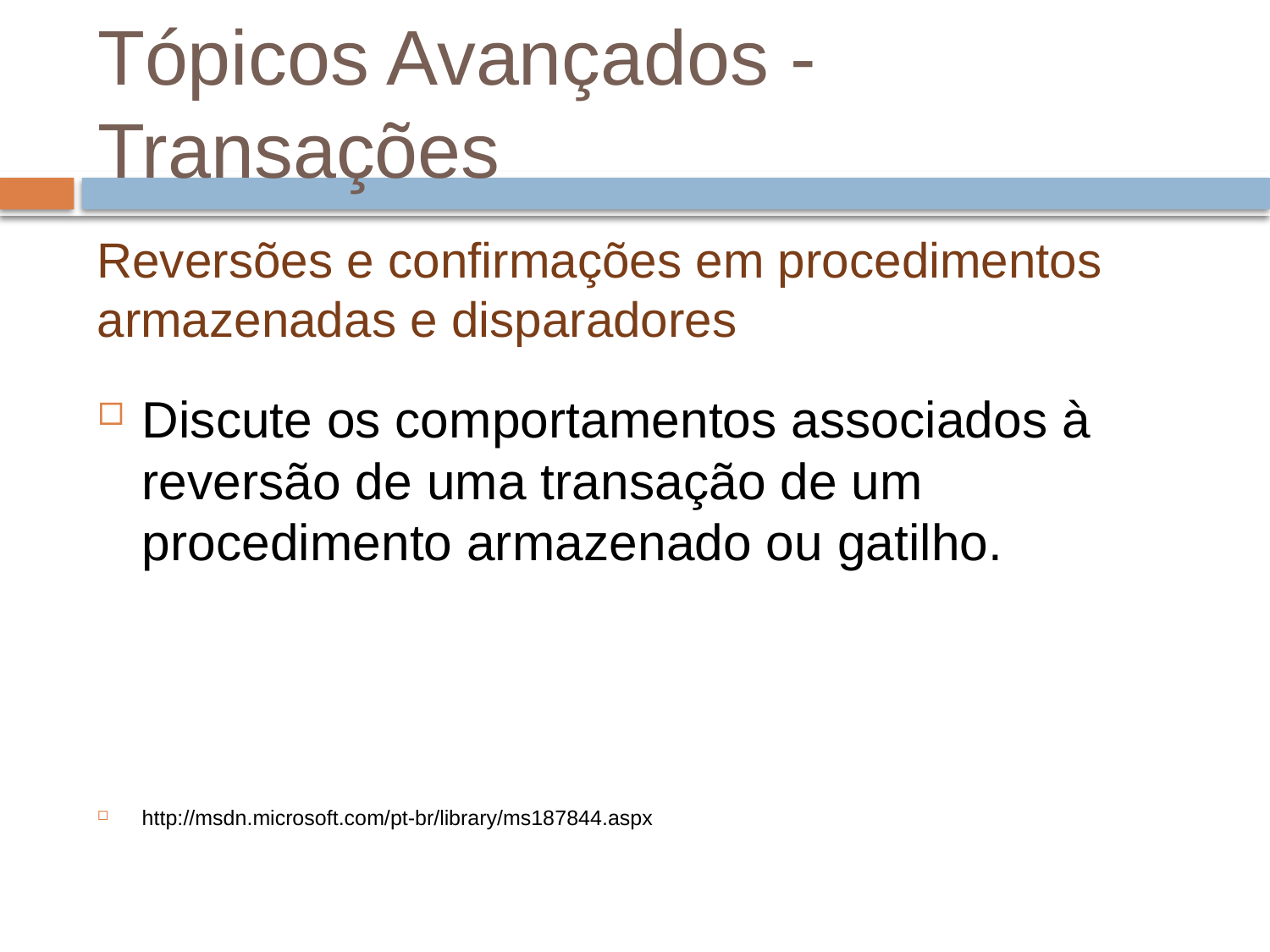

# Tópicos Avançados - Transações
Reversões e confirmações em procedimentos armazenadas e disparadores
Discute os comportamentos associados à reversão de uma transação de um procedimento armazenado ou gatilho.

http://msdn.microsoft.com/pt-br/library/ms187844.aspx